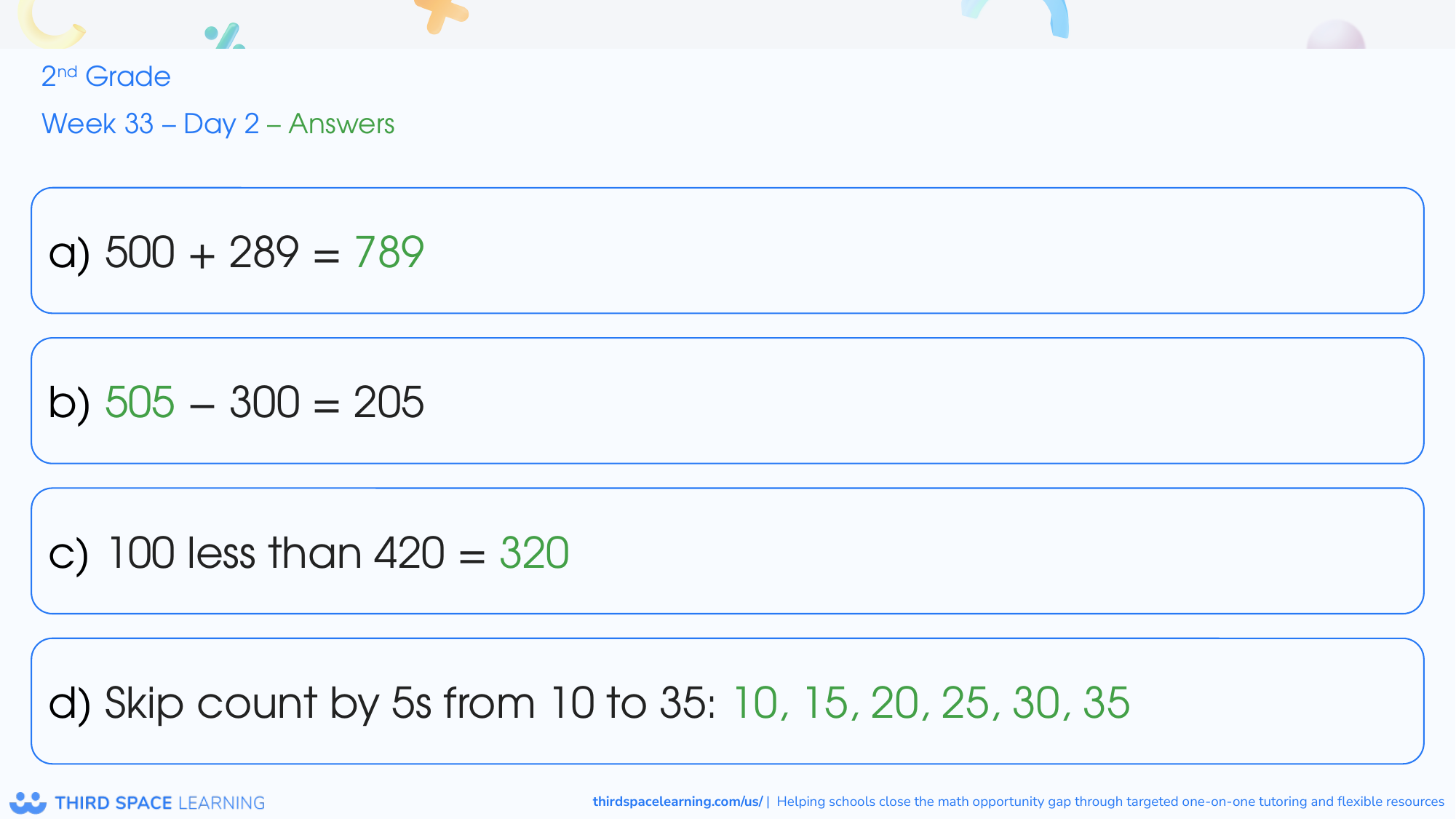

2nd Grade
Week 33 – Day 2 – Answers
500 + 289 = 789
505 − 300 = 205
100 less than 420 = 320
Skip count by 5s from 10 to 35: 10, 15, 20, 25, 30, 35